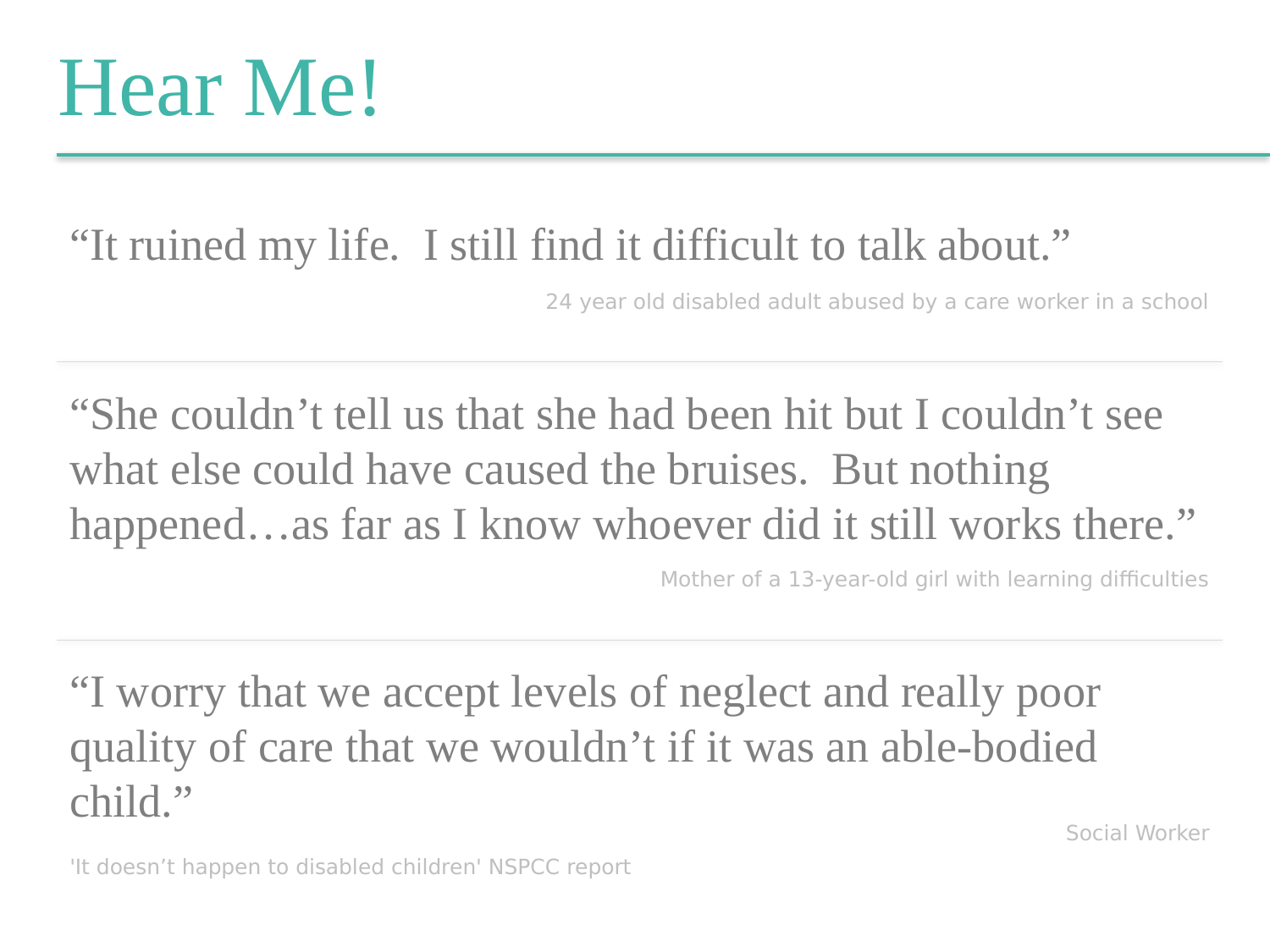

Hear Me!
“It ruined my life.  I still find it difficult to talk about.”
24 year old disabled adult abused by a care worker in a school

“She couldn’t tell us that she had been hit but I couldn’t see what else could have caused the bruises.  But nothing happened…as far as I know whoever did it still works there.”
Mother of a 13-year-old girl with learning difficulties

“I worry that we accept levels of neglect and really poor quality of care that we wouldn’t if it was an able-bodied child.”
Social Worker

'It doesn’t happen to disabled children' NSPCC report